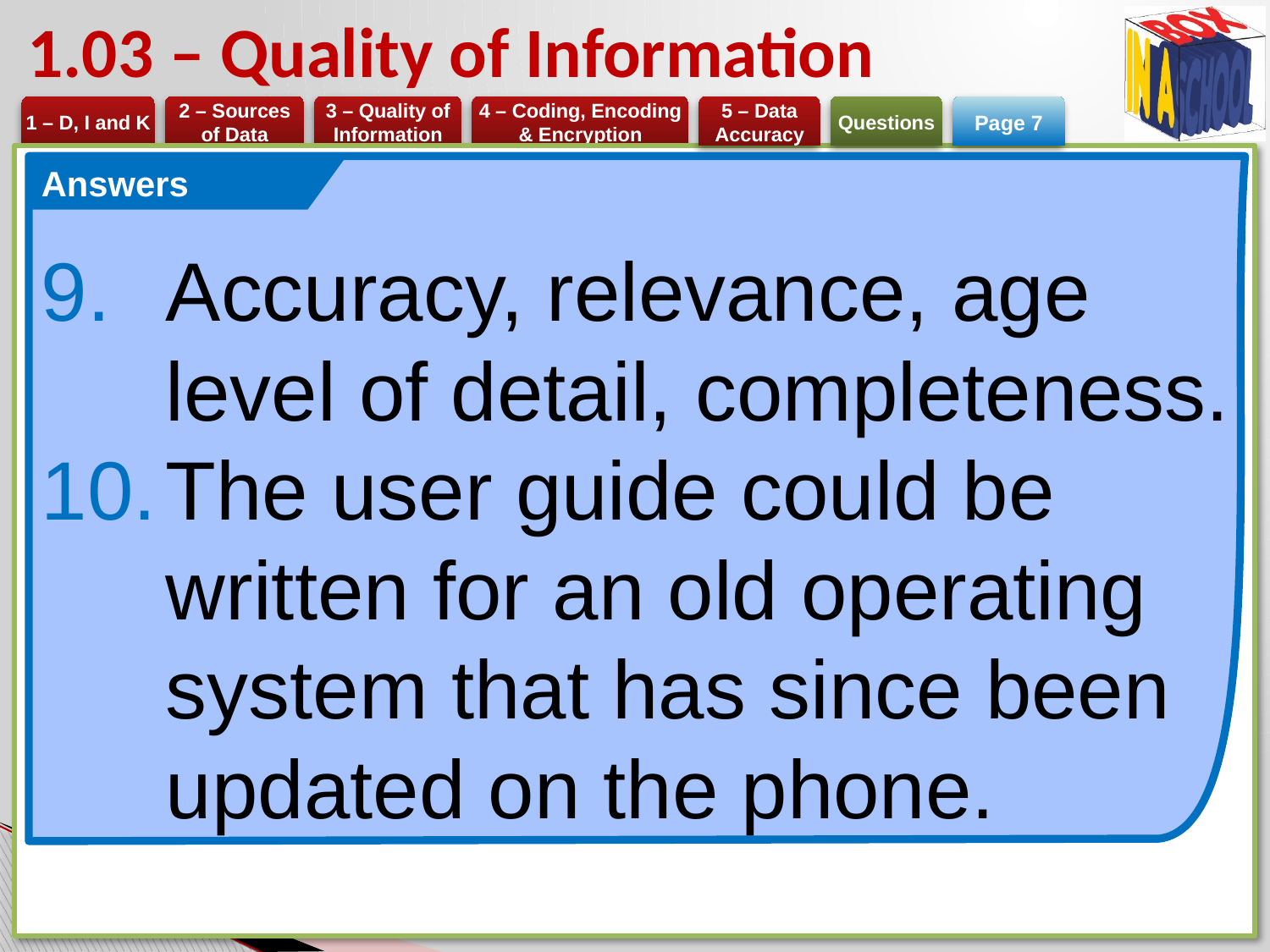

# 1.03 – Quality of Information
Page 7
Answers

Accuracy, relevance, age level of detail, completeness.
The user guide could be written for an old operating system that has since been updated on the phone.